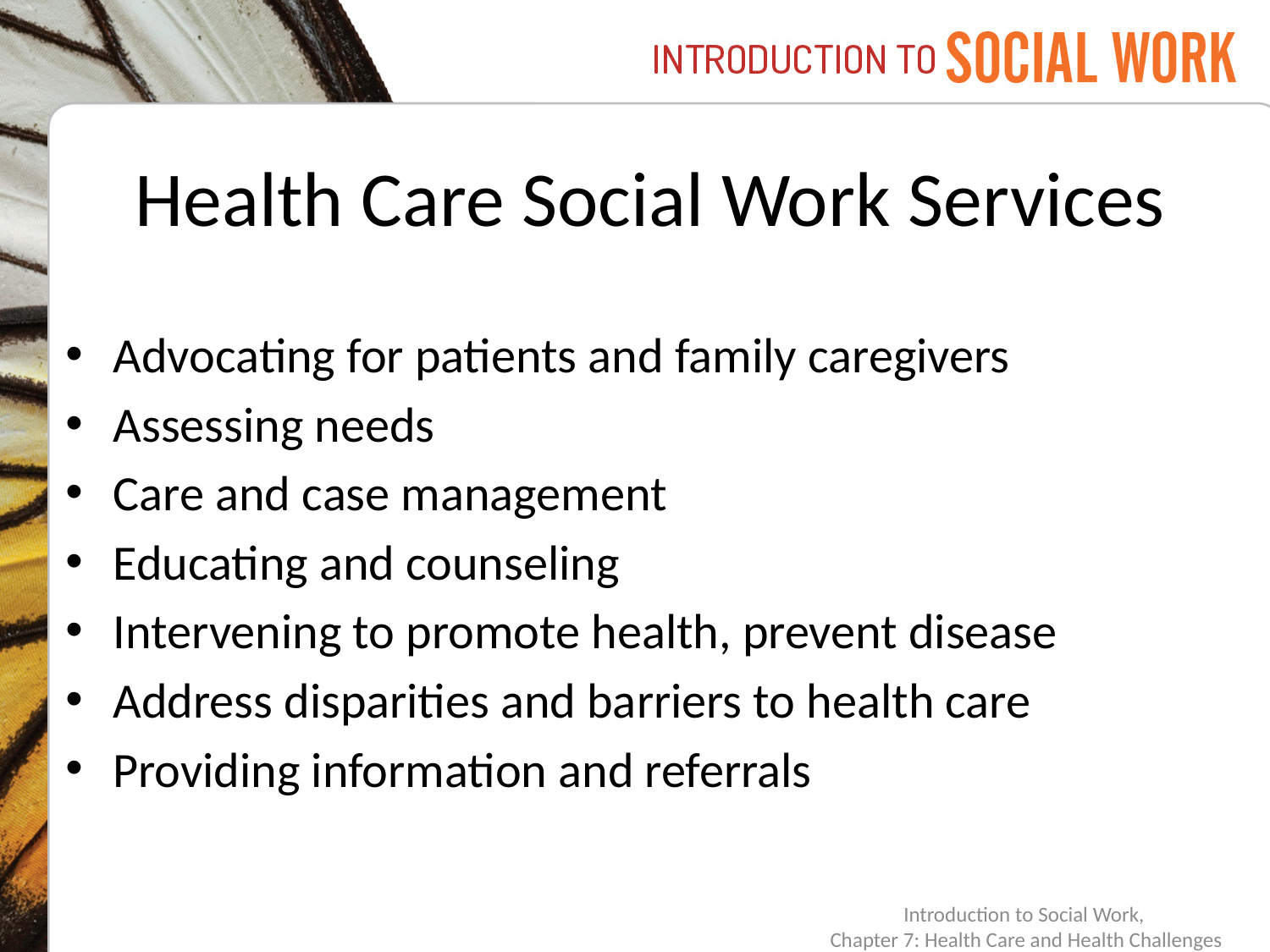

# Health Care Social Work Services
Advocating for patients and family caregivers
Assessing needs
Care and case management
Educating and counseling
Intervening to promote health, prevent disease
Address disparities and barriers to health care
Providing information and referrals

Introduction to Social Work,
Chapter 7: Health Care and Health Challenges